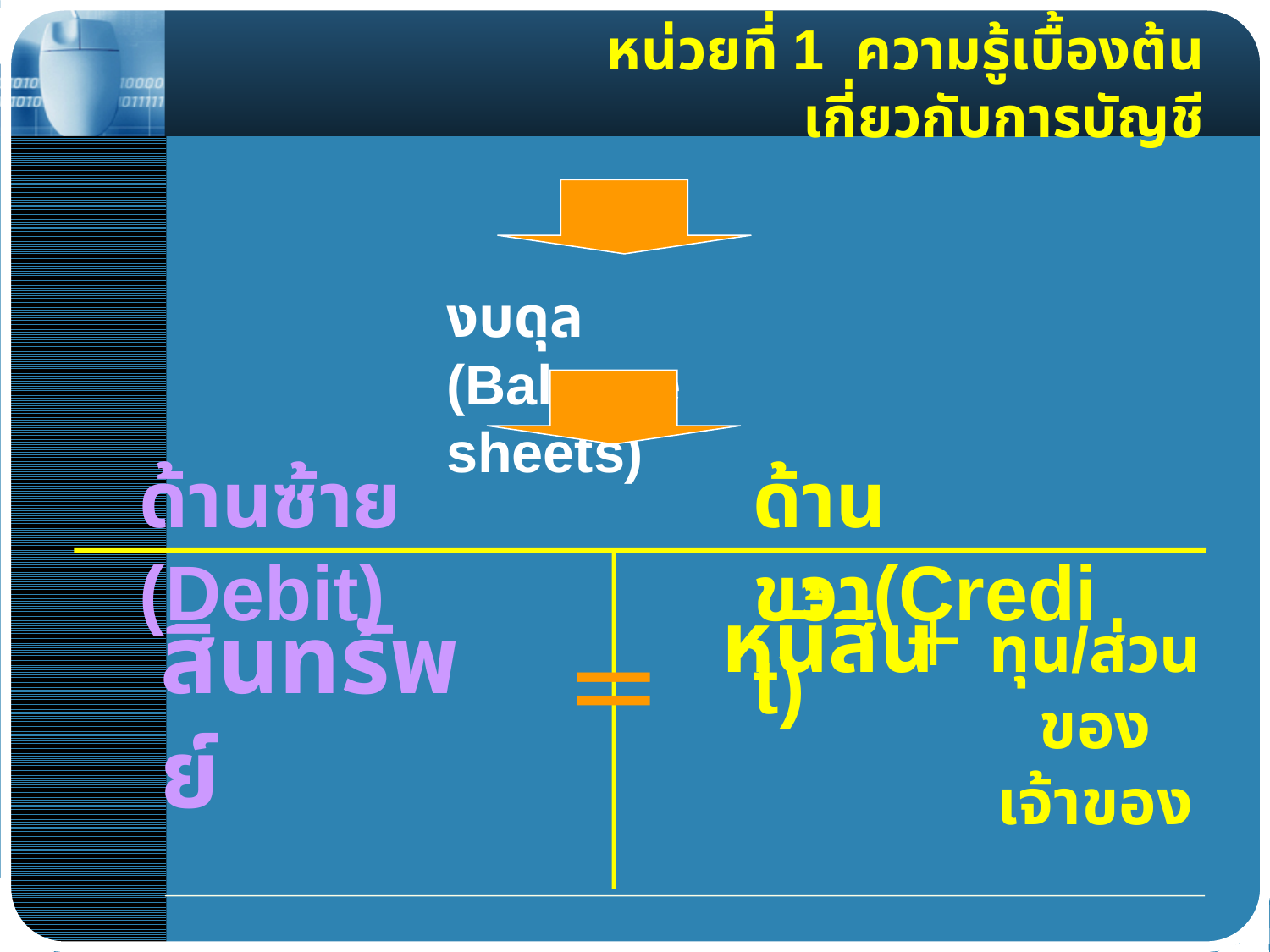

หน่วยที่ 1  ความรู้เบื้องต้นเกี่ยวกับการบัญชี

งบดุล (Balance sheets)

ด้านซ้าย (Debit)
ด้านขวา(Credit)

หนี้สิน
+
สินทรัพย์
=
ทุน/ส่วนของเจ้าของ